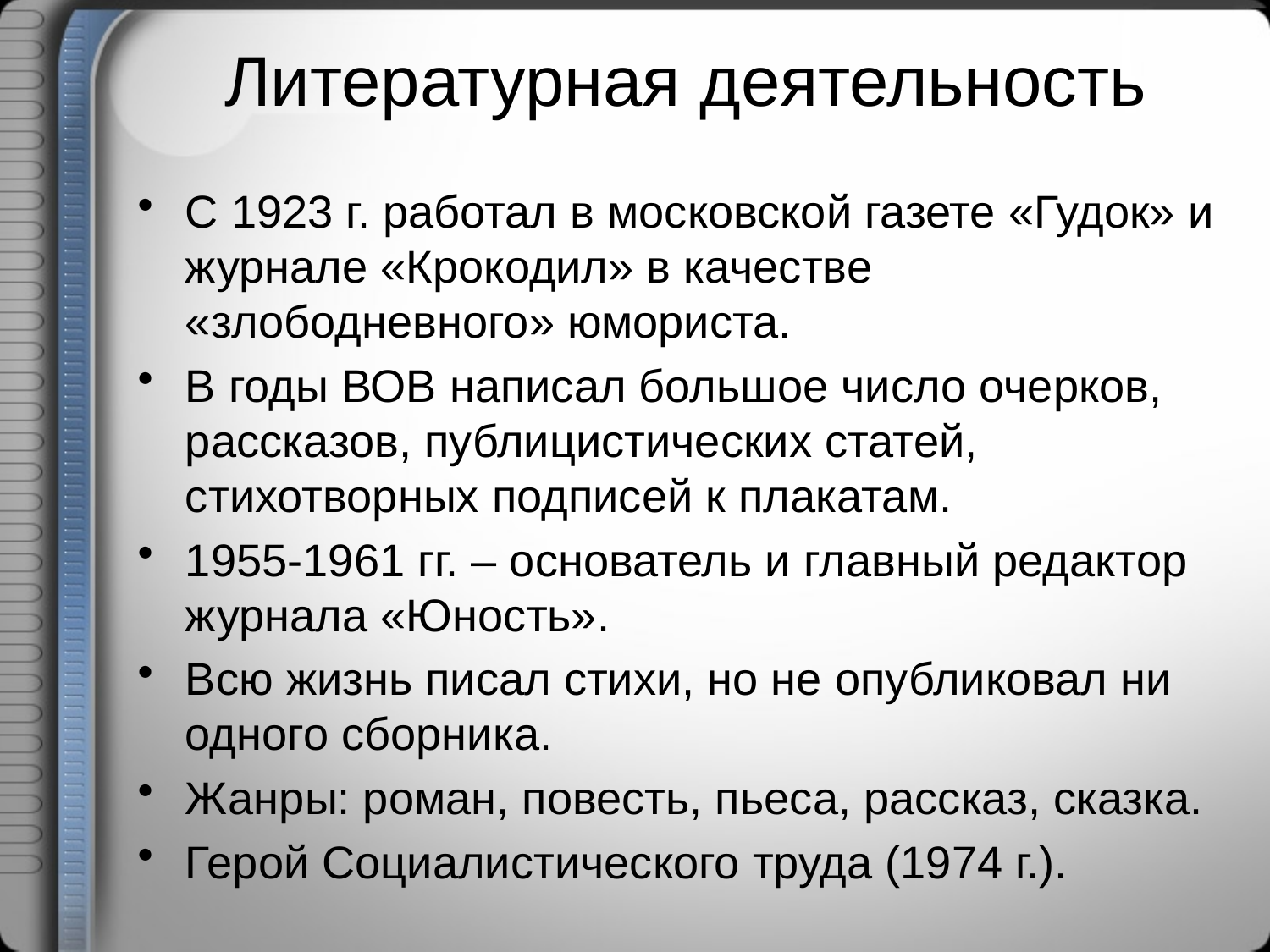

# Литературная деятельность
С 1923 г. работал в московской газете «Гудок» и журнале «Крокодил» в качестве «злободневного» юмориста.
В годы ВОВ написал большое число очерков, рассказов, публицистических статей, стихотворных подписей к плакатам.
1955-1961 гг. – основатель и главный редактор журнала «Юность».
Всю жизнь писал стихи, но не опубликовал ни одного сборника.
Жанры: роман, повесть, пьеса, рассказ, сказка.
Герой Социалистического труда (1974 г.).